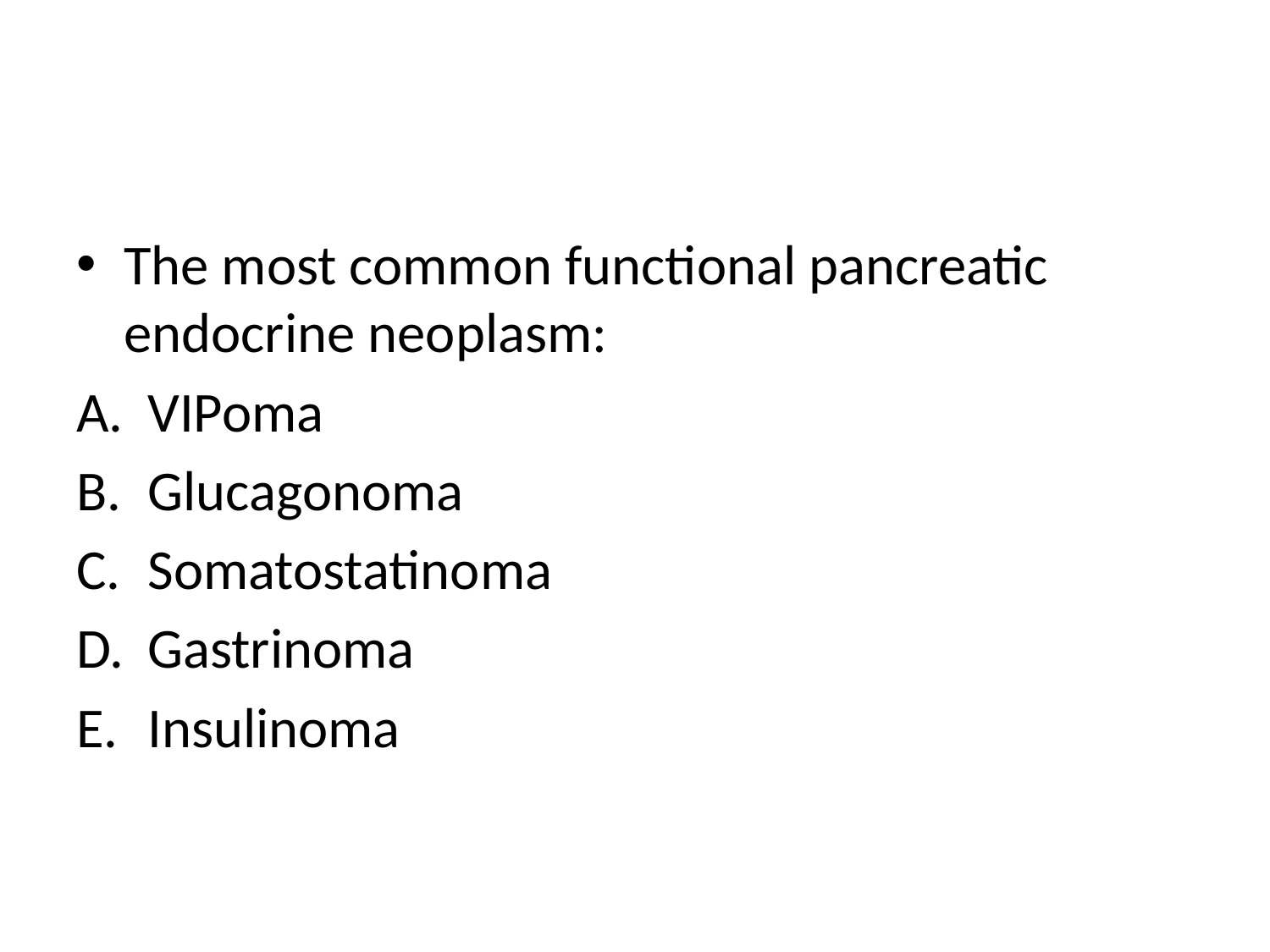

#
The most common functional pancreatic endocrine neoplasm:
VIPoma
Glucagonoma
Somatostatinoma
Gastrinoma
Insulinoma